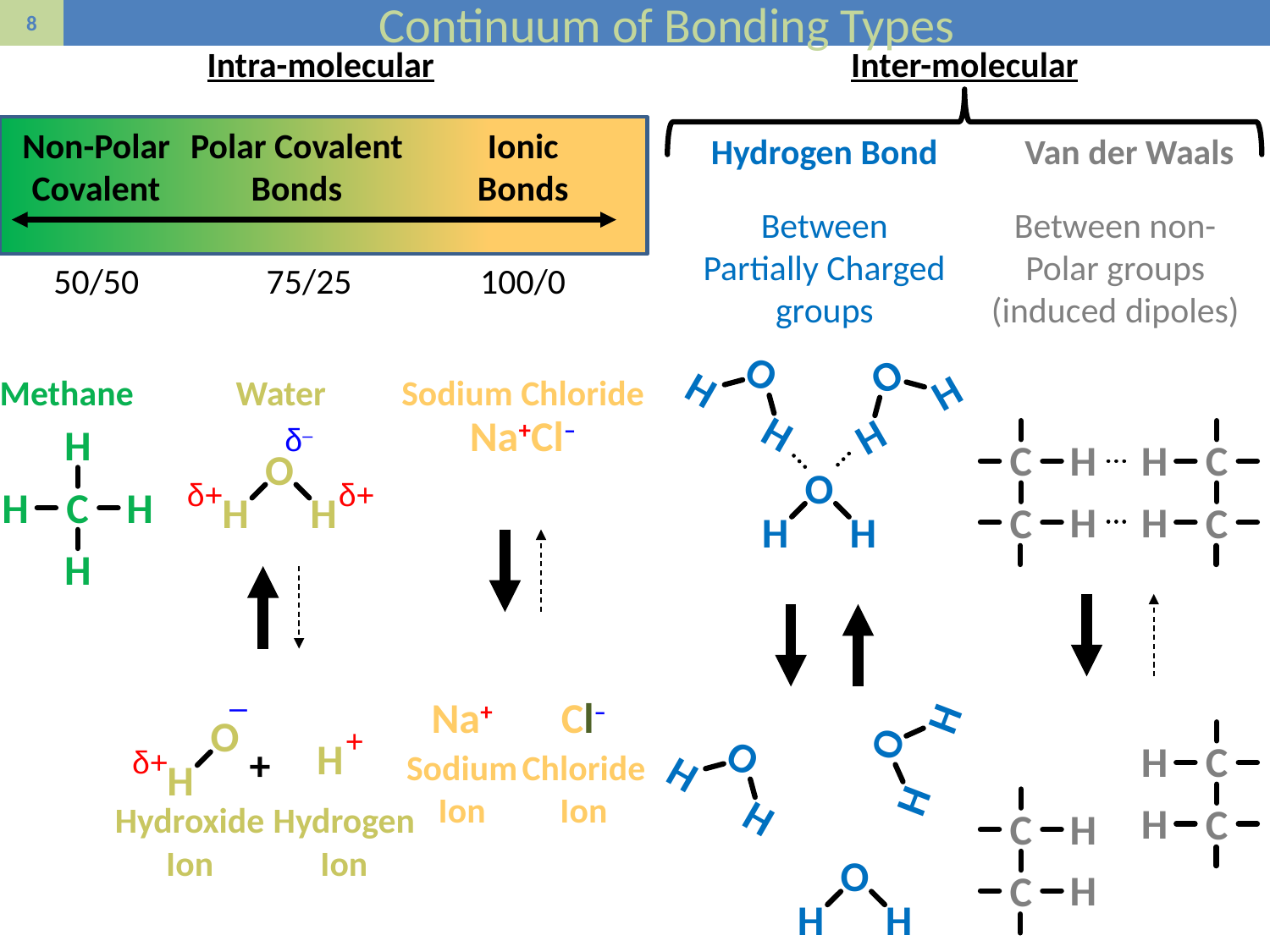

# Continuum of Bonding Types

Intra-molecular
Inter-molecular

Non-Polar Covalent
50/50
Methane
H
C
H
H
H
Polar Covalent Bonds
Ionic Bonds
100/0
Sodium Chloride
Na+Cl–
Na+
Sodium Ion
Cl–
Chloride Ion
Hydrogen Bond
Between Partially Charged groups
O
H
H
O
H
H
O
H
H
O
H
H
O
H
H
O
H
H
Van der Waals
Between non-Polar groups (induced dipoles)
C
H
H
C
C
H
H
C
C
H
H
C
C
H
H
C
75/25
Water
δ–
O
H
H
δ+
δ+
–
O
δ+
H
Hydroxide Ion
+
H
Hydrogen Ion
+